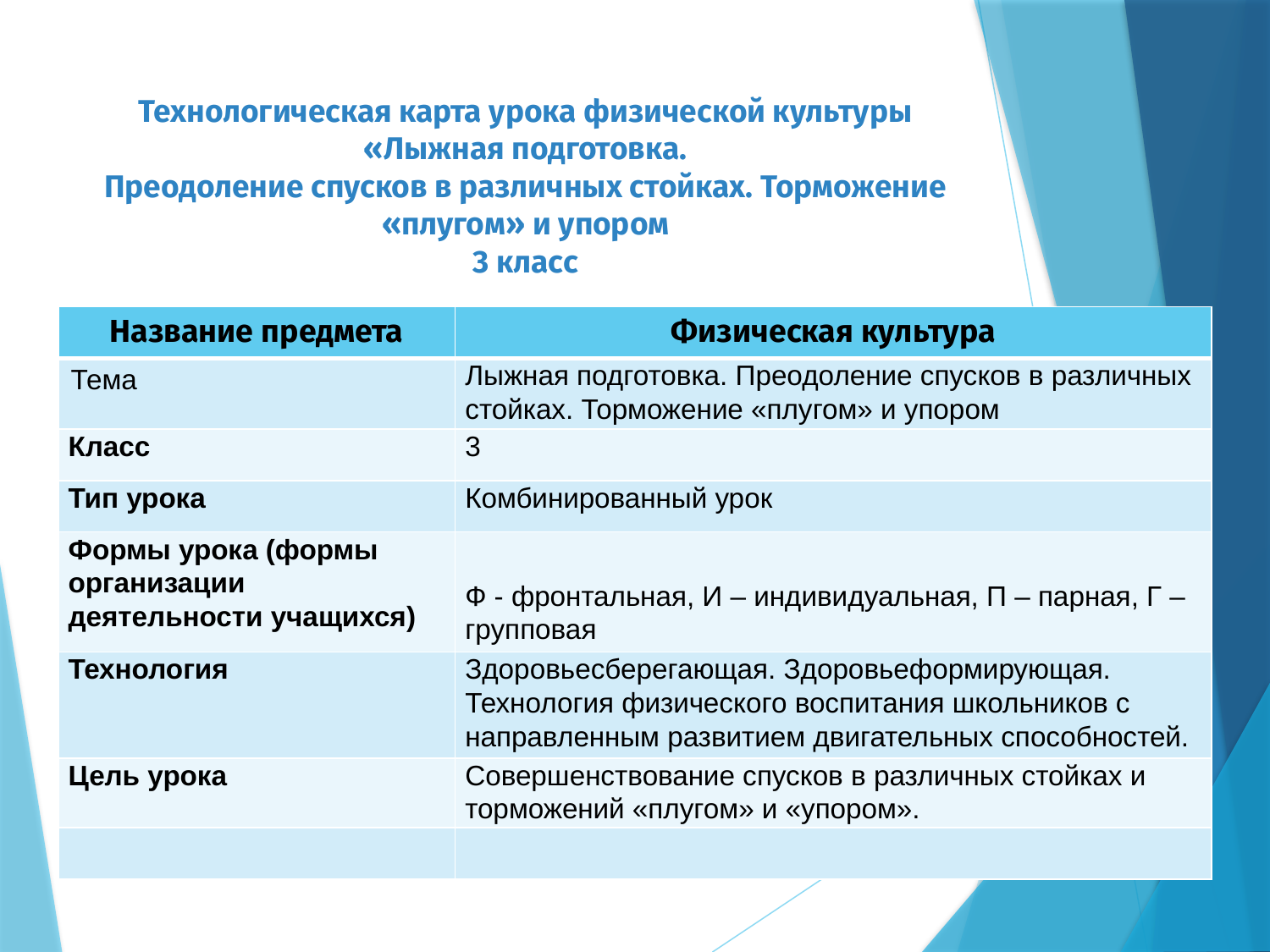

# Технологическая карта урока физической культуры «Лыжная подготовка. Преодоление спусков в различных стойках. Торможение «плугом» и упором 3 класс
| Название предмета | Физическая культура |
| --- | --- |
| Тема | Лыжная подготовка. Преодоление спусков в различных стойках. Торможение «плугом» и упором |
| Класс | 3 |
| Тип урока | Комбинированный урок |
| Формы урока (формы организации деятельности учащихся) | Ф - фронтальная, И – индивидуальная, П – парная, Г – групповая |
| Технология | Здоровьесберегающая. Здоровьеформирующая. Технология физического воспитания школьников с направленным развитием двигательных способностей. |
| Цель урока | Совершенствование спусков в различных стойках и торможений «плугом» и «упором». |
|  |  |